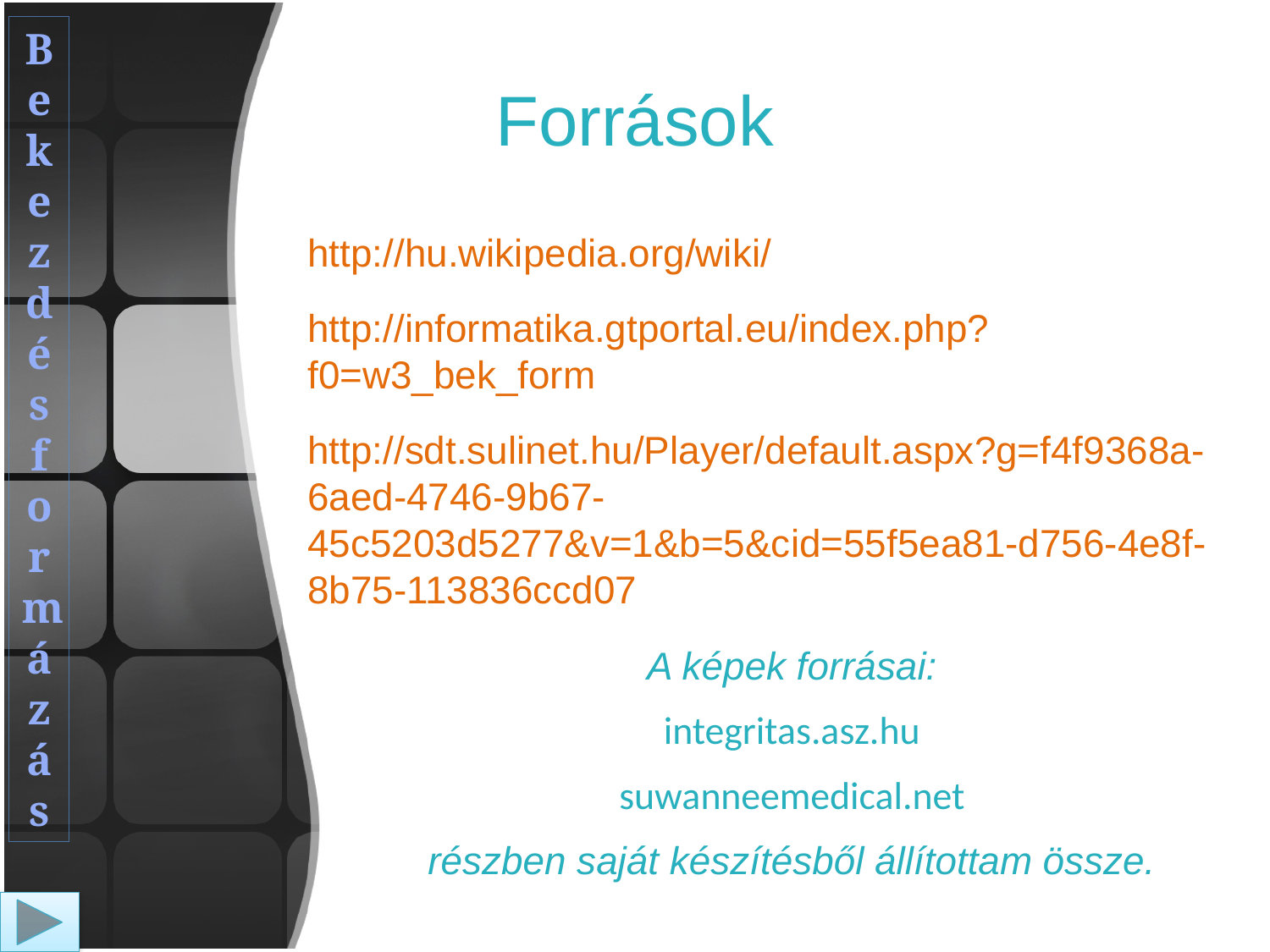

B
e
k
e
z
d
é
s
f
o
r
m
á
z
á
s
# Források
http://hu.wikipedia.org/wiki/
http://informatika.gtportal.eu/index.php?f0=w3_bek_form
http://sdt.sulinet.hu/Player/default.aspx?g=f4f9368a-6aed-4746-9b67-45c5203d5277&v=1&b=5&cid=55f5ea81-d756-4e8f-8b75-113836ccd07
A képek forrásai:
integritas.asz.hu
suwanneemedical.net
részben saját készítésből állítottam össze.